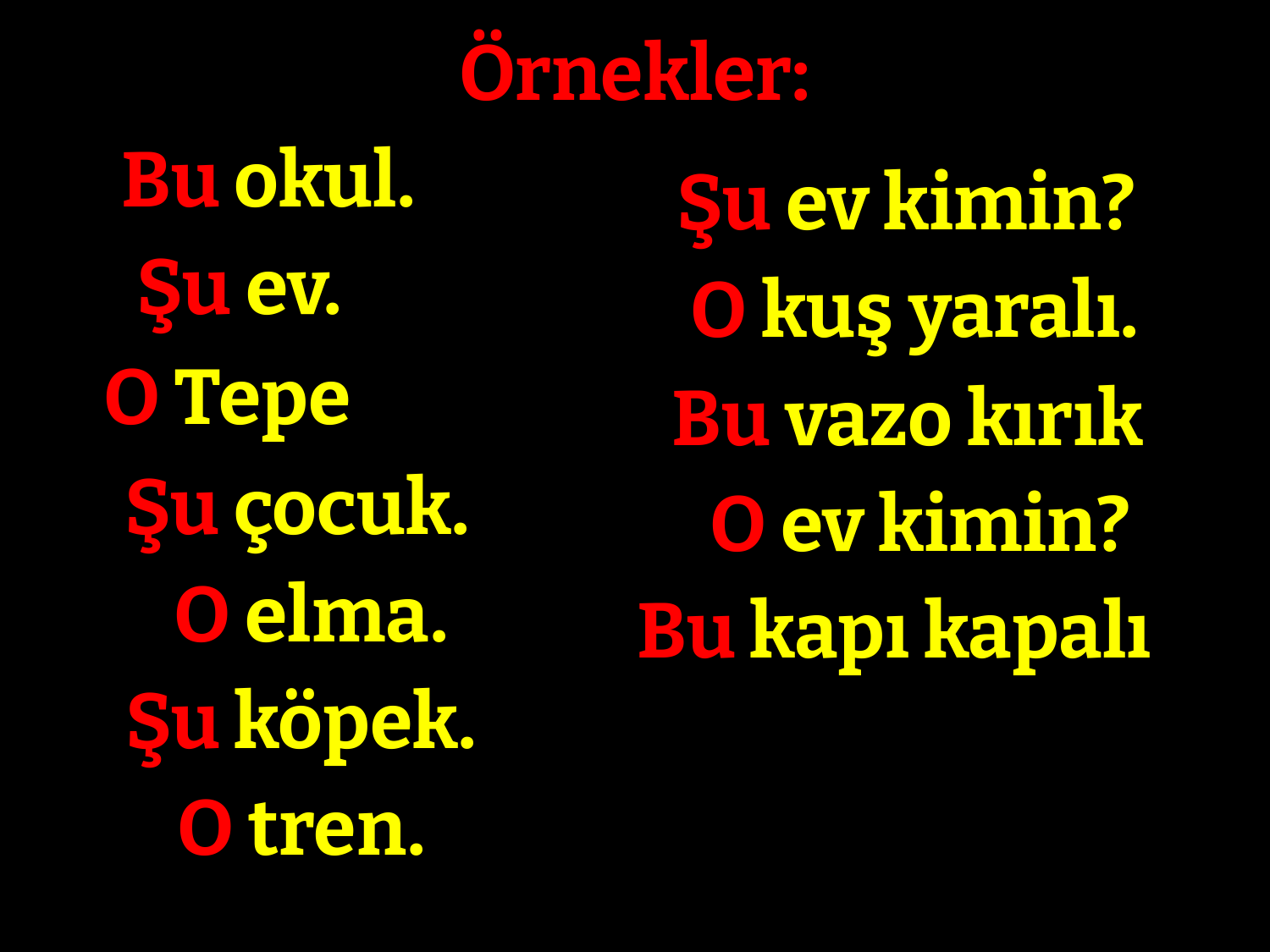

Örnekler:
Bu okul.
Şu ev kimin?
Şu ev.
O kuş yaralı.
#
O Tepe
Bu vazo kırık
Şu çocuk.
O ev kimin?
O elma.
Bu kapı kapalı
Şu köpek.
O tren.